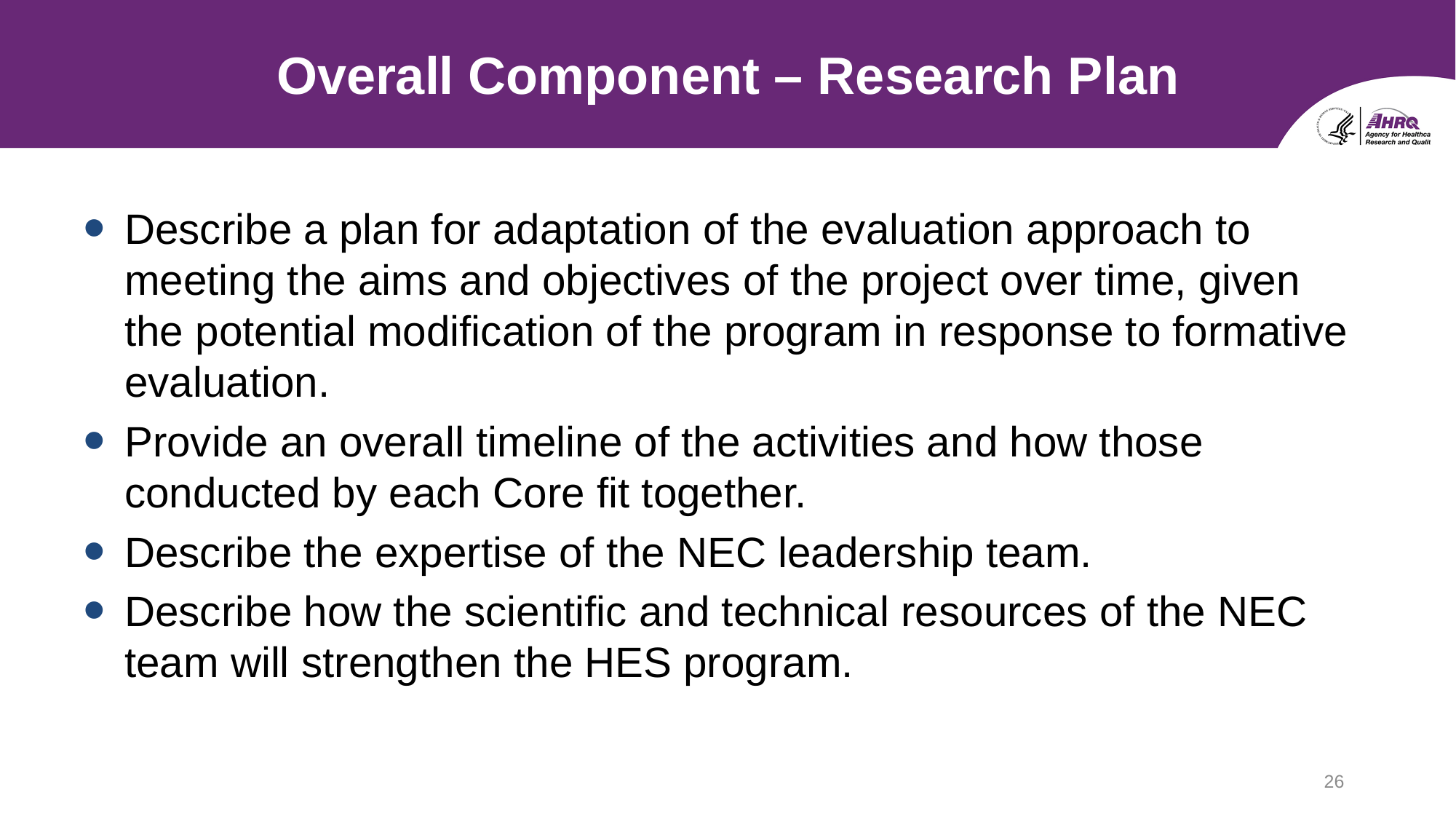

# Overall Component – Research Plan
Describe a plan for adaptation of the evaluation approach to meeting the aims and objectives of the project over time, given the potential modification of the program in response to formative evaluation.
Provide an overall timeline of the activities and how those conducted by each Core fit together.
Describe the expertise of the NEC leadership team.
Describe how the scientific and technical resources of the NEC team will strengthen the HES program.

26